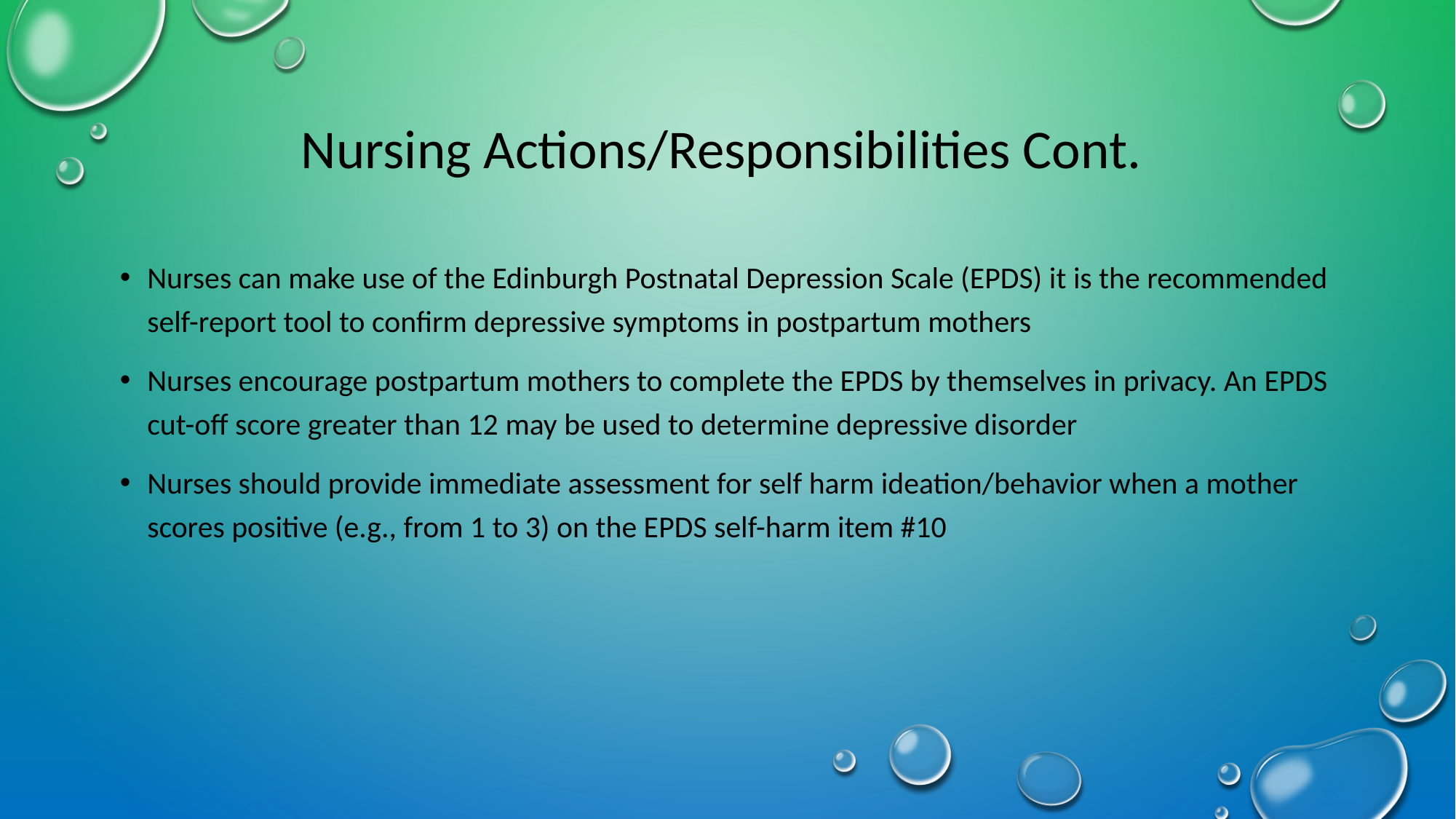

# Nursing Actions/Responsibilities Cont.
Nurses can make use of the Edinburgh Postnatal Depression Scale (EPDS) it is the recommended self-report tool to confirm depressive symptoms in postpartum mothers
Nurses encourage postpartum mothers to complete the EPDS by themselves in privacy. An EPDS cut-off score greater than 12 may be used to determine depressive disorder
Nurses should provide immediate assessment for self harm ideation/behavior when a mother scores positive (e.g., from 1 to 3) on the EPDS self-harm item #10